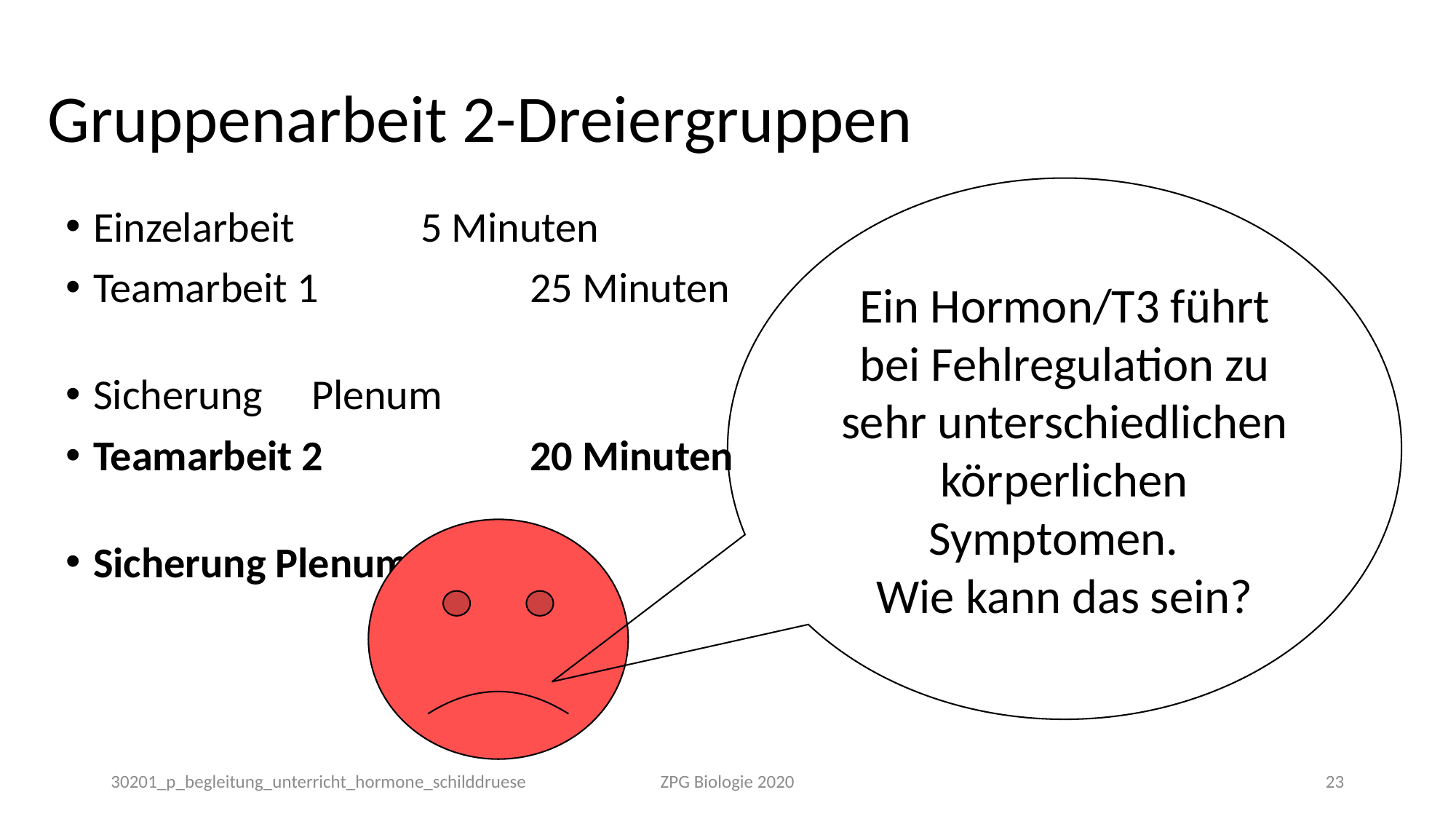

# Gruppenarbeit 2-Dreiergruppen
Ein Hormon/T3 führt bei Fehlregulation zu sehr unterschiedlichen körperlichen Symptomen.
Wie kann das sein?
Einzelarbeit		5 Minuten
Teamarbeit 1		25 Minuten
Sicherung 	Plenum
Teamarbeit 2		20 Minuten
Sicherung Plenum

30201_p_begleitung_unterricht_hormone_schilddruese
ZPG Biologie 2020
23